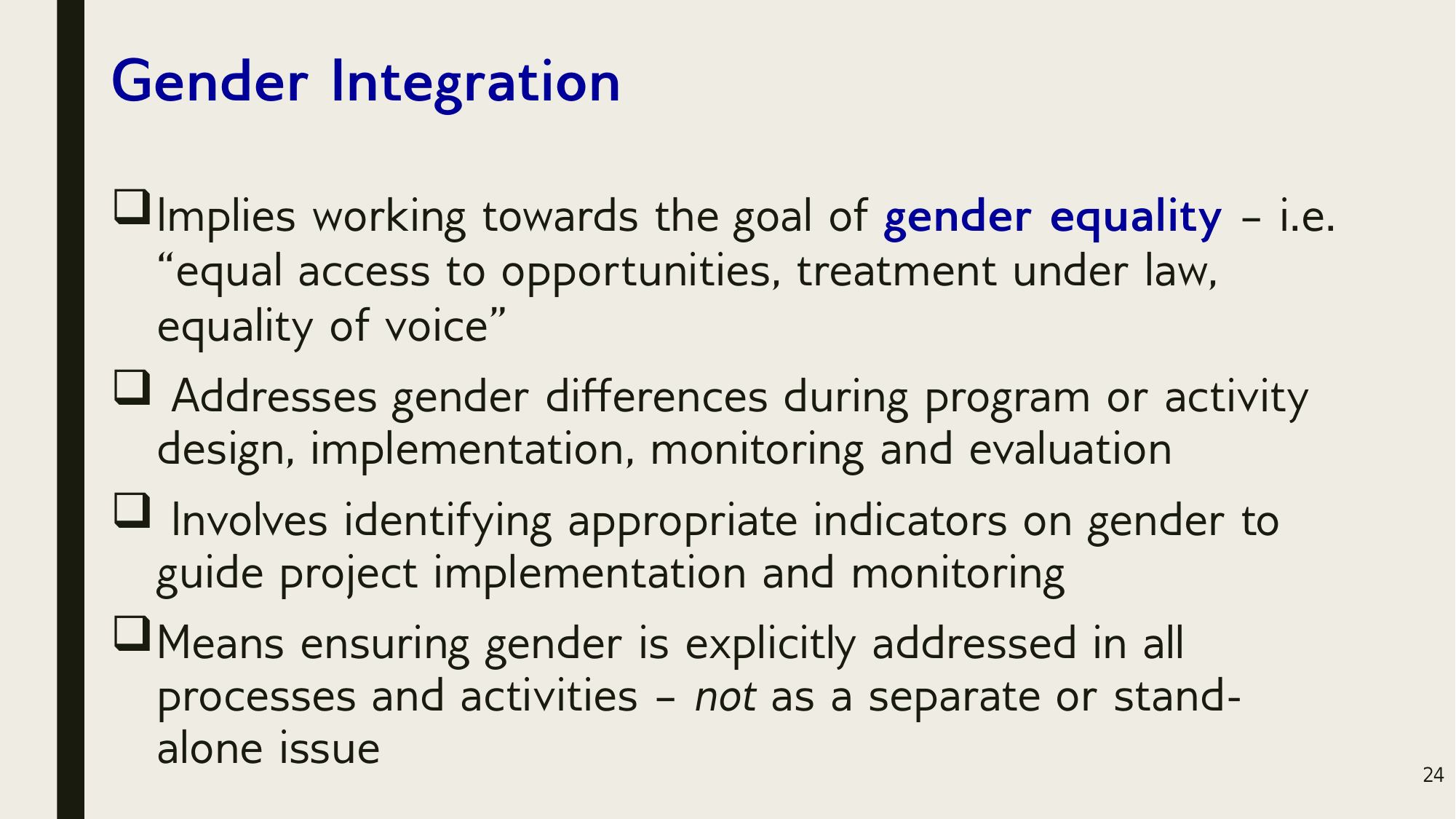

# Gender Integration
Implies working towards the goal of gender equality – i.e. “equal access to opportunities, treatment under law, equality of voice”
 Addresses gender differences during program or activity design, implementation, monitoring and evaluation
 Involves identifying appropriate indicators on gender to guide project implementation and monitoring
Means ensuring gender is explicitly addressed in all processes and activities – not as a separate or stand-alone issue
24